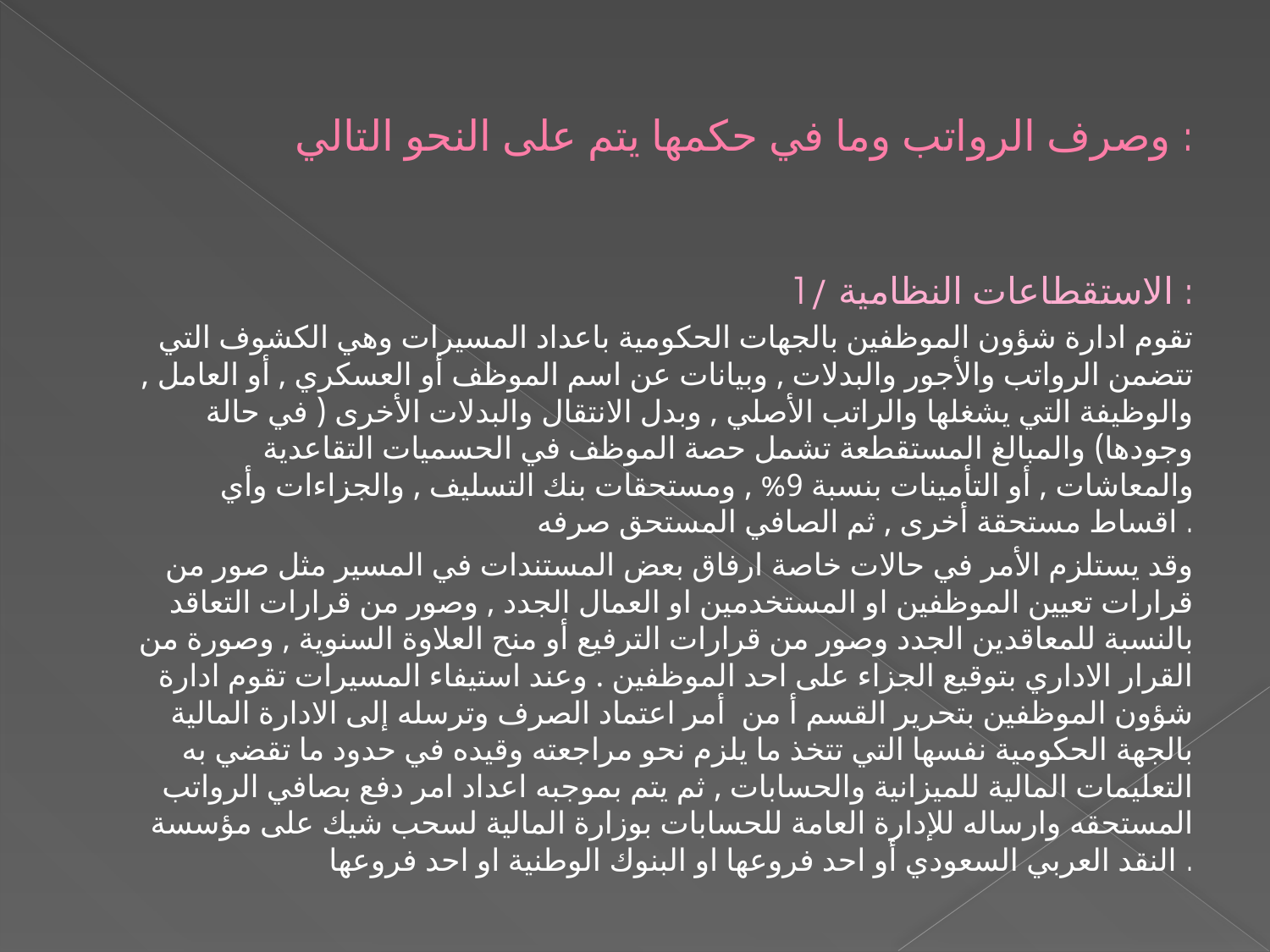

# وصرف الرواتب وما في حكمها يتم على النحو التالي :
    1/ الاستقطاعات النظامية :
     تقوم ادارة شؤون الموظفين بالجهات الحكومية باعداد المسيرات وهي الكشوف التي تتضمن الرواتب والأجور والبدلات , وبيانات عن اسم الموظف أو العسكري , أو العامل , والوظيفة التي يشغلها والراتب الأصلي , وبدل الانتقال والبدلات الأخرى ( في حالة وجودها) والمبالغ المستقطعة تشمل حصة الموظف في الحسميات التقاعدية والمعاشات , أو التأمينات بنسبة 9% , ومستحقات بنك التسليف , والجزاءات وأي اقساط مستحقة أخرى , ثم الصافي المستحق صرفه .
     وقد يستلزم الأمر في حالات خاصة ارفاق بعض المستندات في المسير مثل صور من قرارات تعيين الموظفين او المستخدمين او العمال الجدد , وصور من قرارات التعاقد بالنسبة للمعاقدين الجدد وصور من قرارات الترفيع أو منح العلاوة السنوية , وصورة من القرار الاداري بتوقيع الجزاء على احد الموظفين . وعند استيفاء المسيرات تقوم ادارة شؤون الموظفين بتحرير القسم أ من  أمر اعتماد الصرف وترسله إلى الادارة المالية بالجهة الحكومية نفسها التي تتخذ ما يلزم نحو مراجعته وقيده في حدود ما تقضي به التعليمات المالية للميزانية والحسابات , ثم يتم بموجبه اعداد امر دفع بصافي الرواتب المستحقه وارساله للإدارة العامة للحسابات بوزارة المالية لسحب شيك على مؤسسة النقد العربي السعودي أو احد فروعها او البنوك الوطنية او احد فروعها .